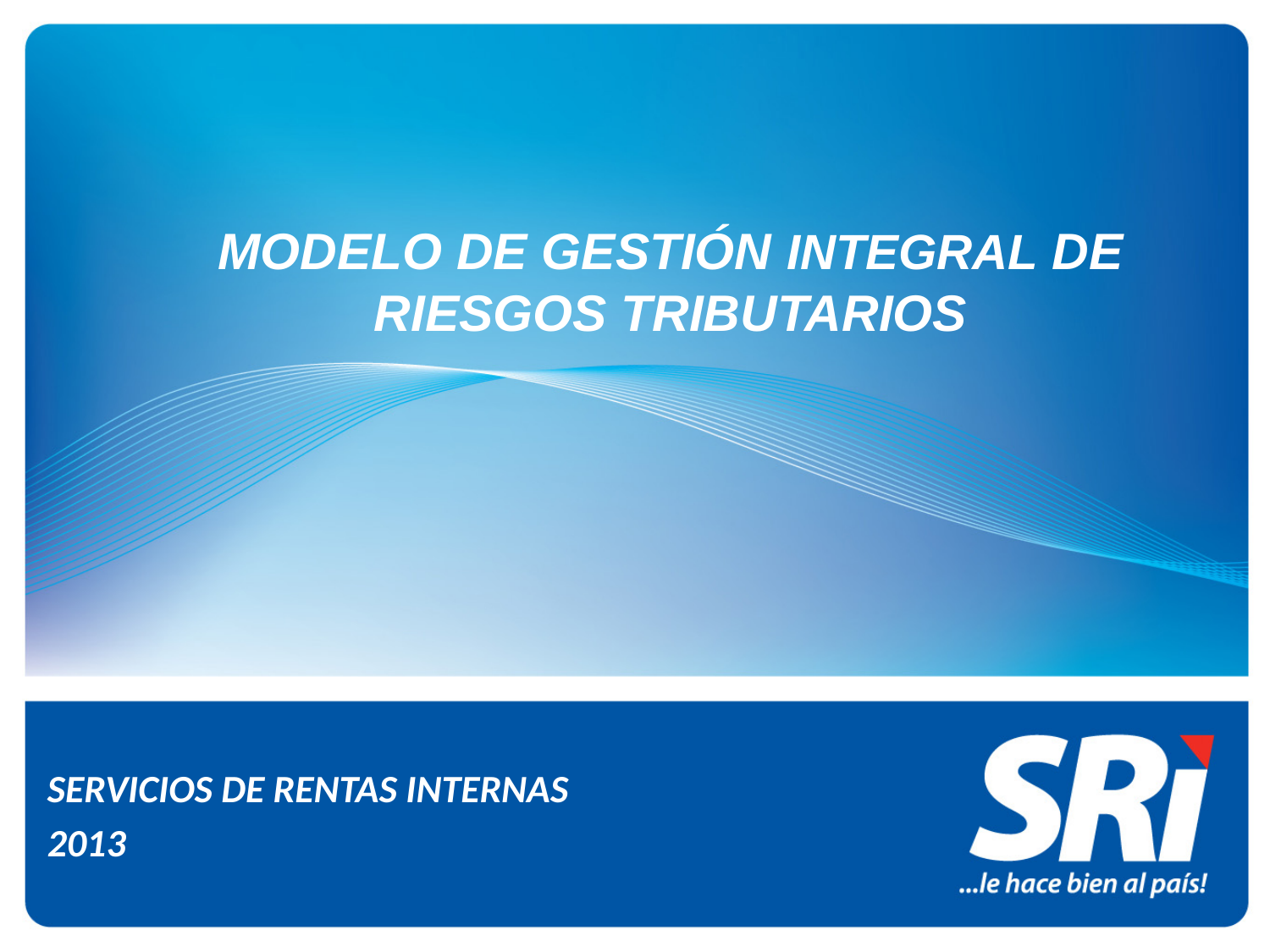

MODELO DE GESTIÓN INTEGRAL DE RIESGOS TRIBUTARIOS
SERVICIOS DE RENTAS INTERNAS
2013